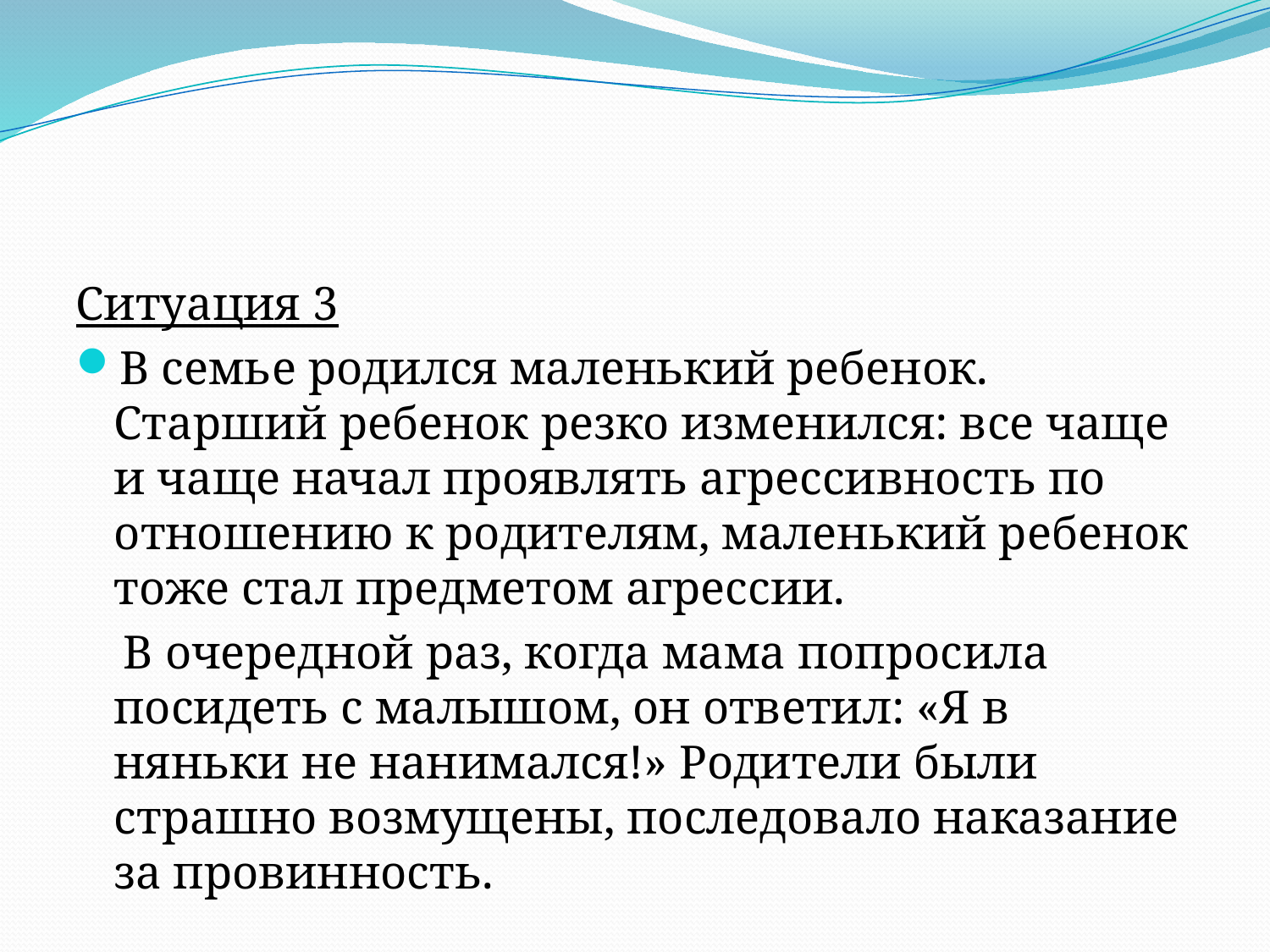

#
Ситуация 3
В семье родился маленький ребенок. Старший ребенок резко изменился: все чаще и чаще начал проявлять агрессивность по отношению к родителям, маленький ребенок тоже стал предметом агрессии.
    В очередной раз, когда мама попросила посидеть с малышом, он ответил: «Я в няньки не нанимался!» Родители были страшно возмущены, последовало наказание за провинность.